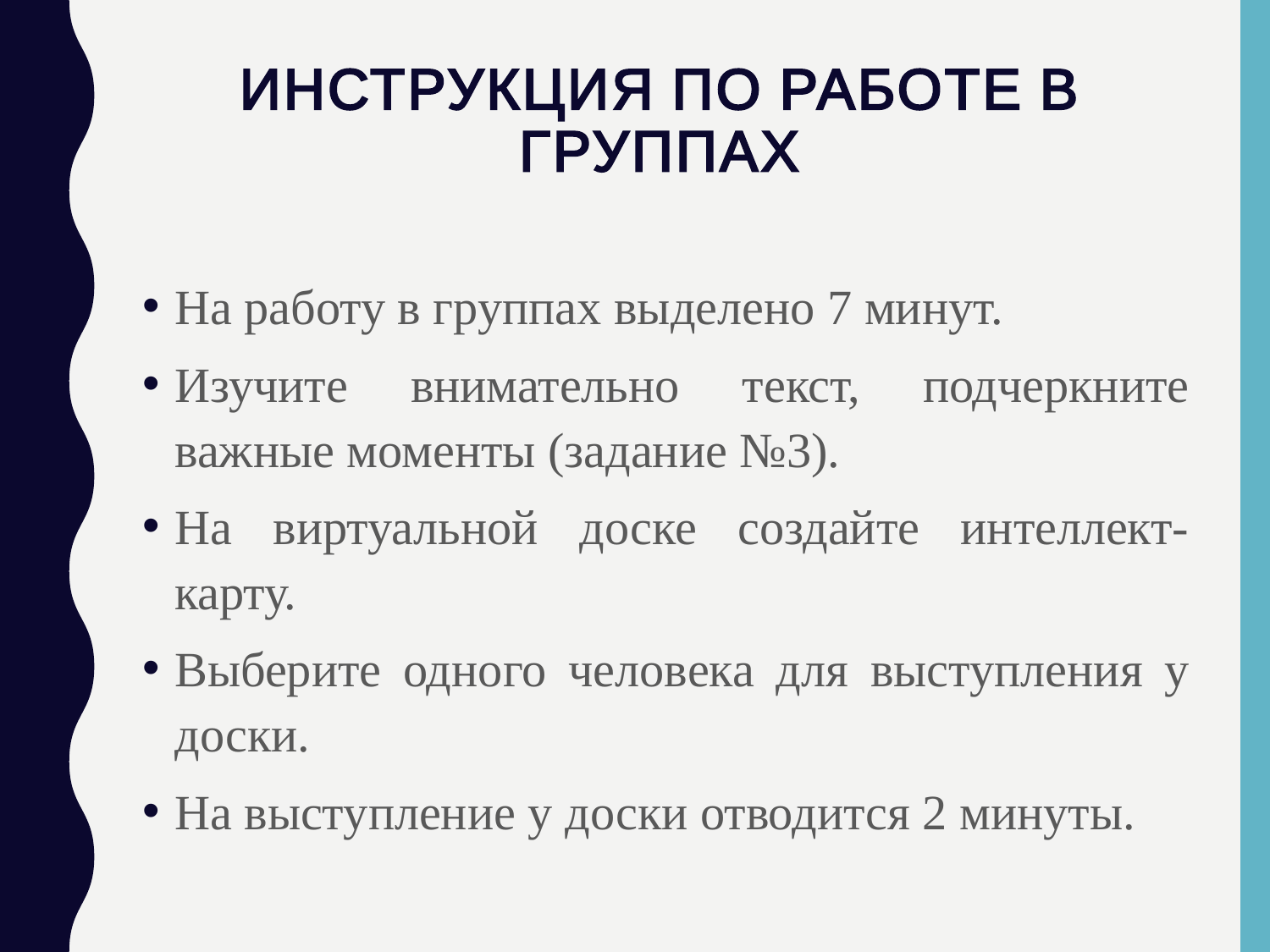

# Инструкция по работе в группах
На работу в группах выделено 7 минут.
Изучите внимательно текст, подчеркните важные моменты (задание №3).
На виртуальной доске создайте интеллект-карту.
Выберите одного человека для выступления у доски.
На выступление у доски отводится 2 минуты.